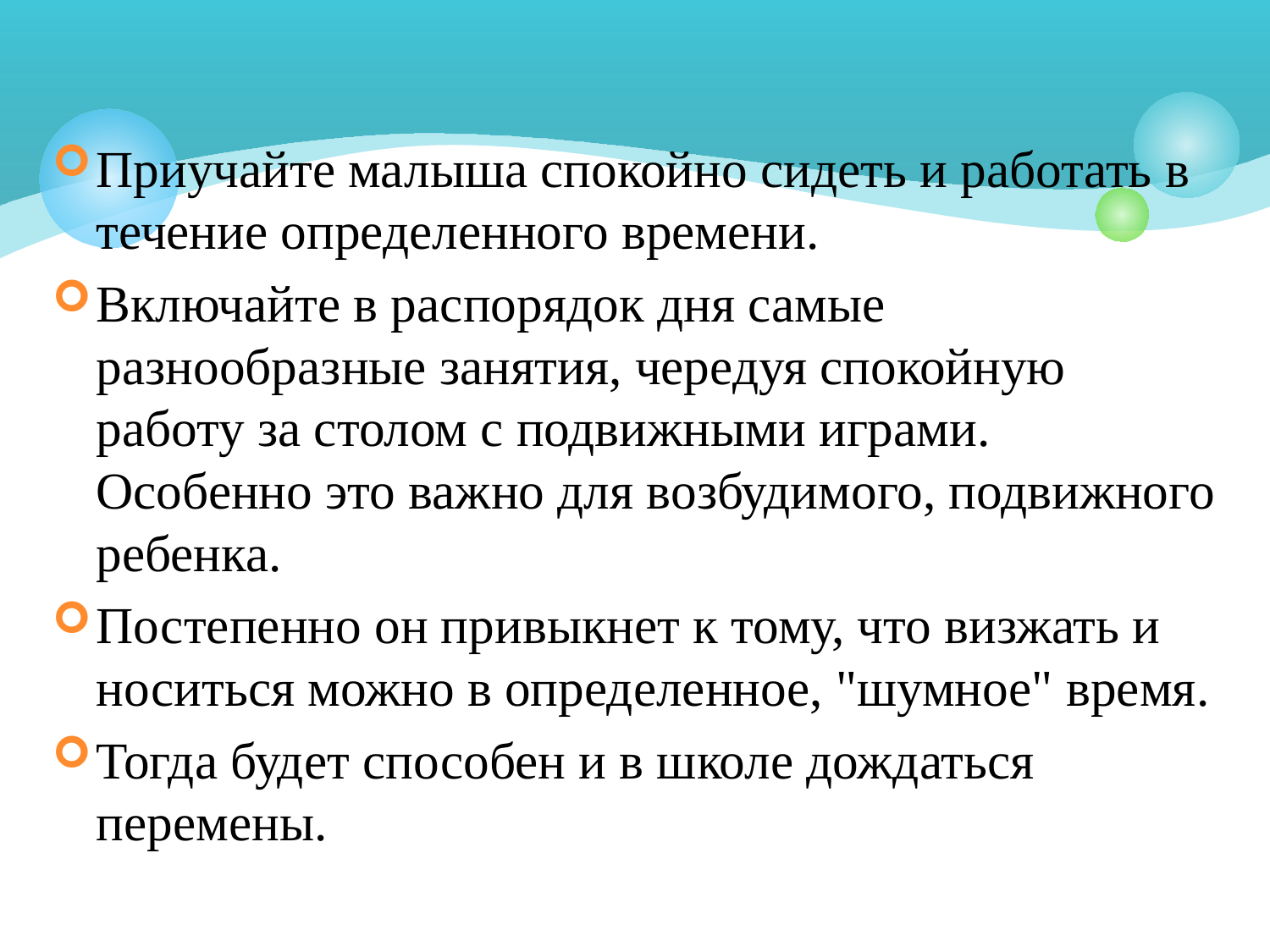

Приучайте малыша спокойно сидеть и работать в течение определенного времени.
Включайте в распорядок дня самые разнообразные занятия, чередуя спокойную работу за столом с подвижными играми. Особенно это важно для возбудимого, подвижного ребенка.
Постепенно он привыкнет к тому, что визжать и носиться можно в определенное, "шумное" время.
Тогда будет способен и в школе дождаться перемены.